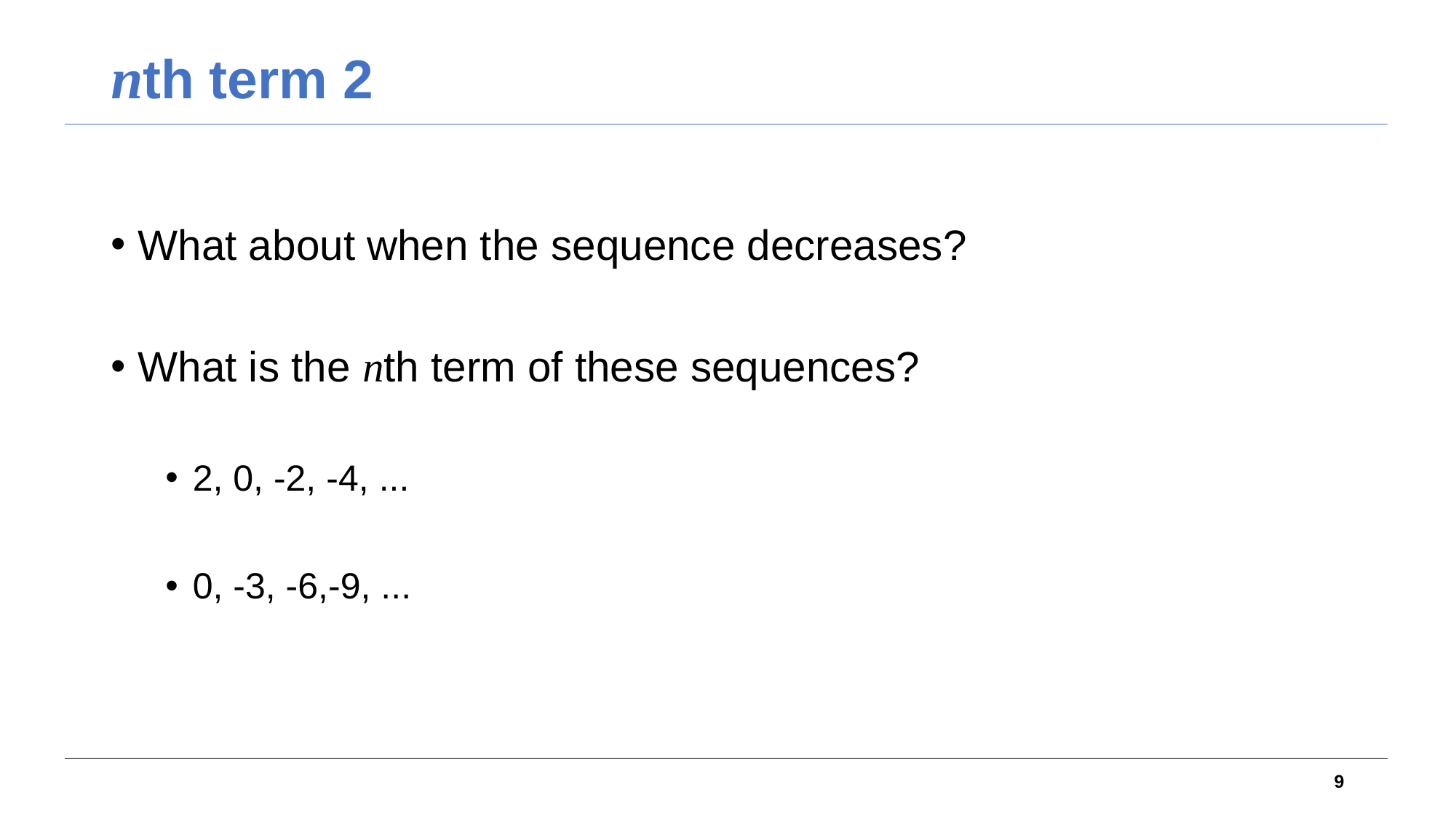

# nth term 2
What about when the sequence decreases?

What is the nth term of these sequences?

2, 0, -2, -4, ...

0, -3, -6,-9, ...

9